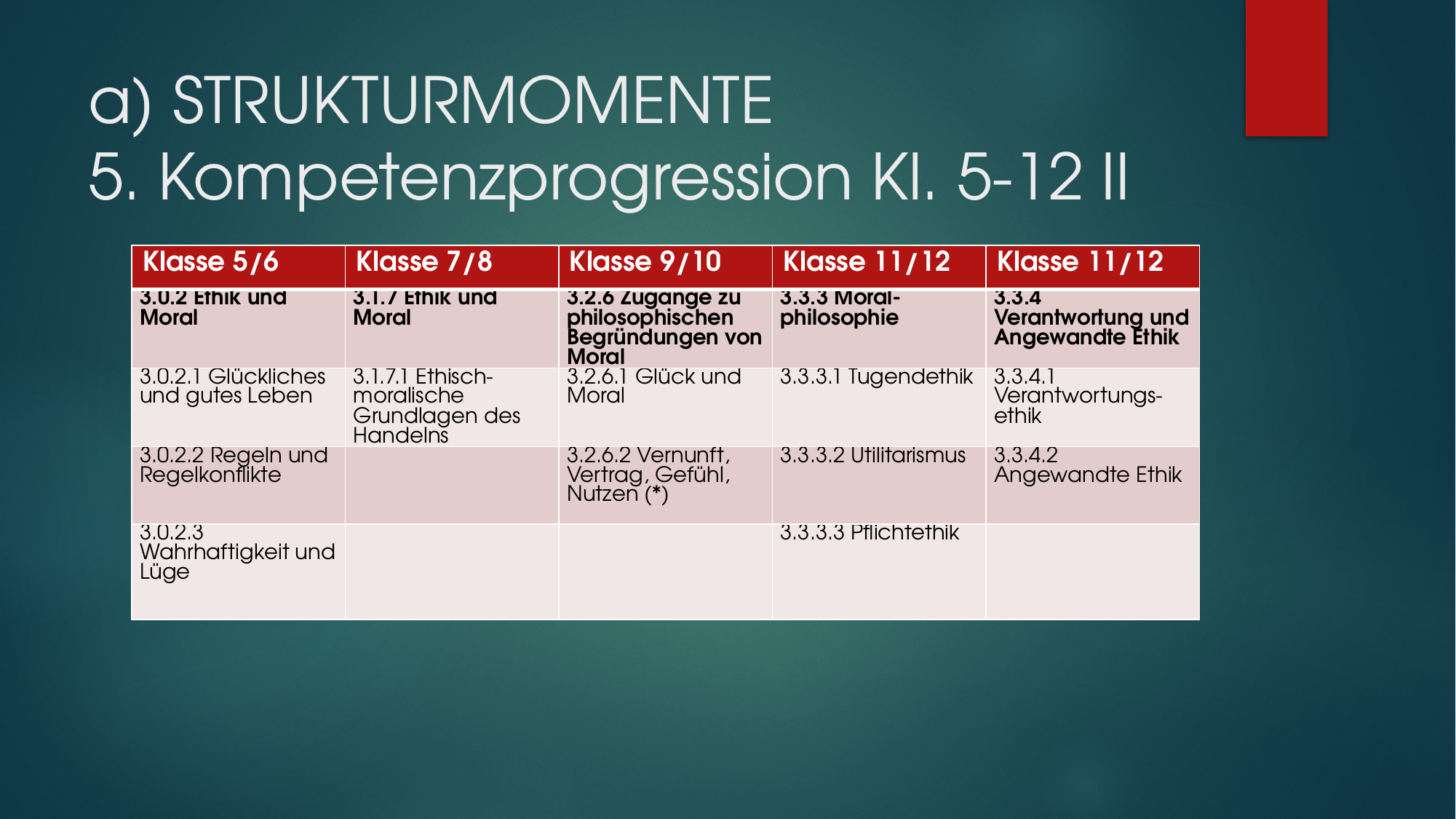

# a) STRUKTURMOMENTE 5. Kompetenzprogression Kl. 5-12 II
| Klasse 5/6 | Klasse 7/8 | Klasse 9/10 | Klasse 11/12 | Klasse 11/12 |
| --- | --- | --- | --- | --- |
| 3.0.2 Ethik und Moral | 3.1.7 Ethik und Moral | 3.2.6 Zugänge zu philosophischen Begründungen von Moral | 3.3.3 Moral-philosophie | 3.3.4 Verantwortung und Angewandte Ethik |
| 3.0.2.1 Glückliches und gutes Leben | 3.1.7.1 Ethisch-moralische Grundlagen des Handelns | 3.2.6.1 Glück und Moral | 3.3.3.1 Tugendethik | 3.3.4.1 Verantwortungs-ethik |
| 3.0.2.2 Regeln und Regelkonflikte |  | 3.2.6.2 Vernunft, Vertrag, Gefühl, Nutzen (\*) | 3.3.3.2 Utilitarismus | 3.3.4.2 Angewandte Ethik |
| 3.0.2.3 Wahrhaftigkeit und Lüge |  |  | 3.3.3.3 Pflichtethik |  |